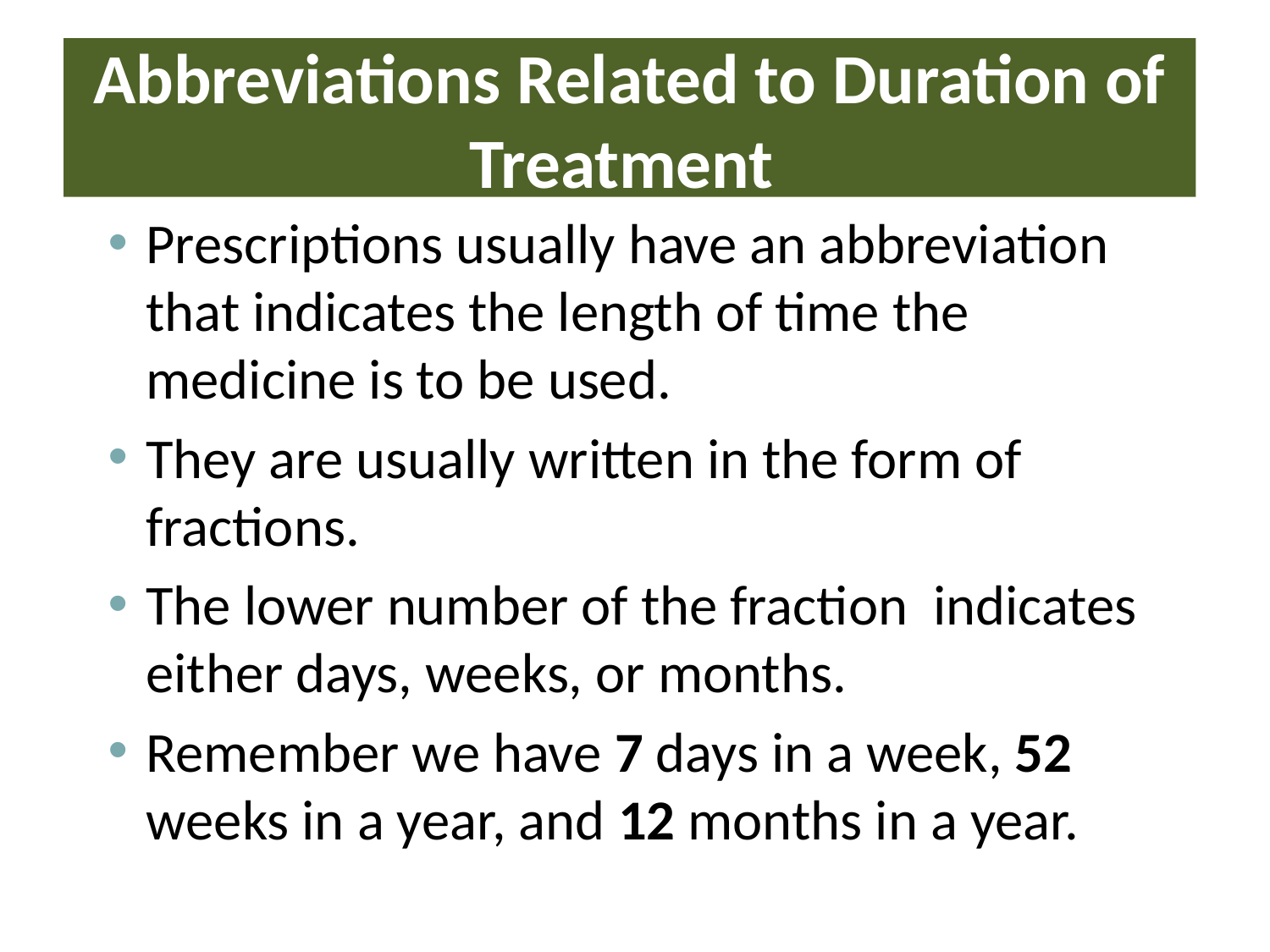

# Abbreviations Related to Duration of Treatment
Prescriptions usually have an abbreviation that indicates the length of time the medicine is to be used.
They are usually written in the form of fractions.
The lower number of the fraction  indicates either days, weeks, or months.
Remember we have 7 days in a week, 52 weeks in a year, and 12 months in a year.